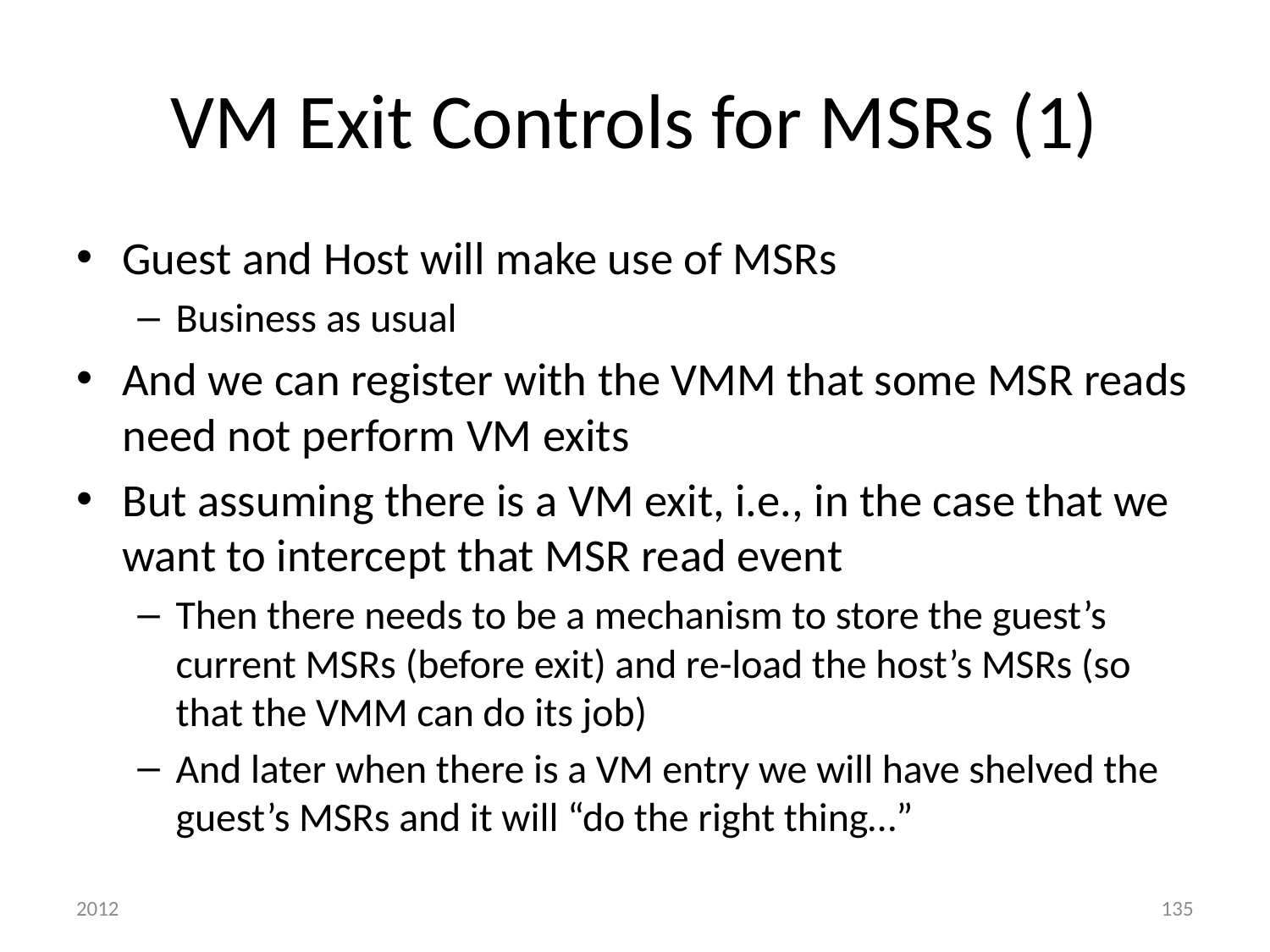

# VM Exit Controls for MSRs (1)
Guest and Host will make use of MSRs
Business as usual
And we can register with the VMM that some MSR reads need not perform VM exits
But assuming there is a VM exit, i.e., in the case that we want to intercept that MSR read event
Then there needs to be a mechanism to store the guest’s current MSRs (before exit) and re-load the host’s MSRs (so that the VMM can do its job)
And later when there is a VM entry we will have shelved the guest’s MSRs and it will “do the right thing…”
2012

135